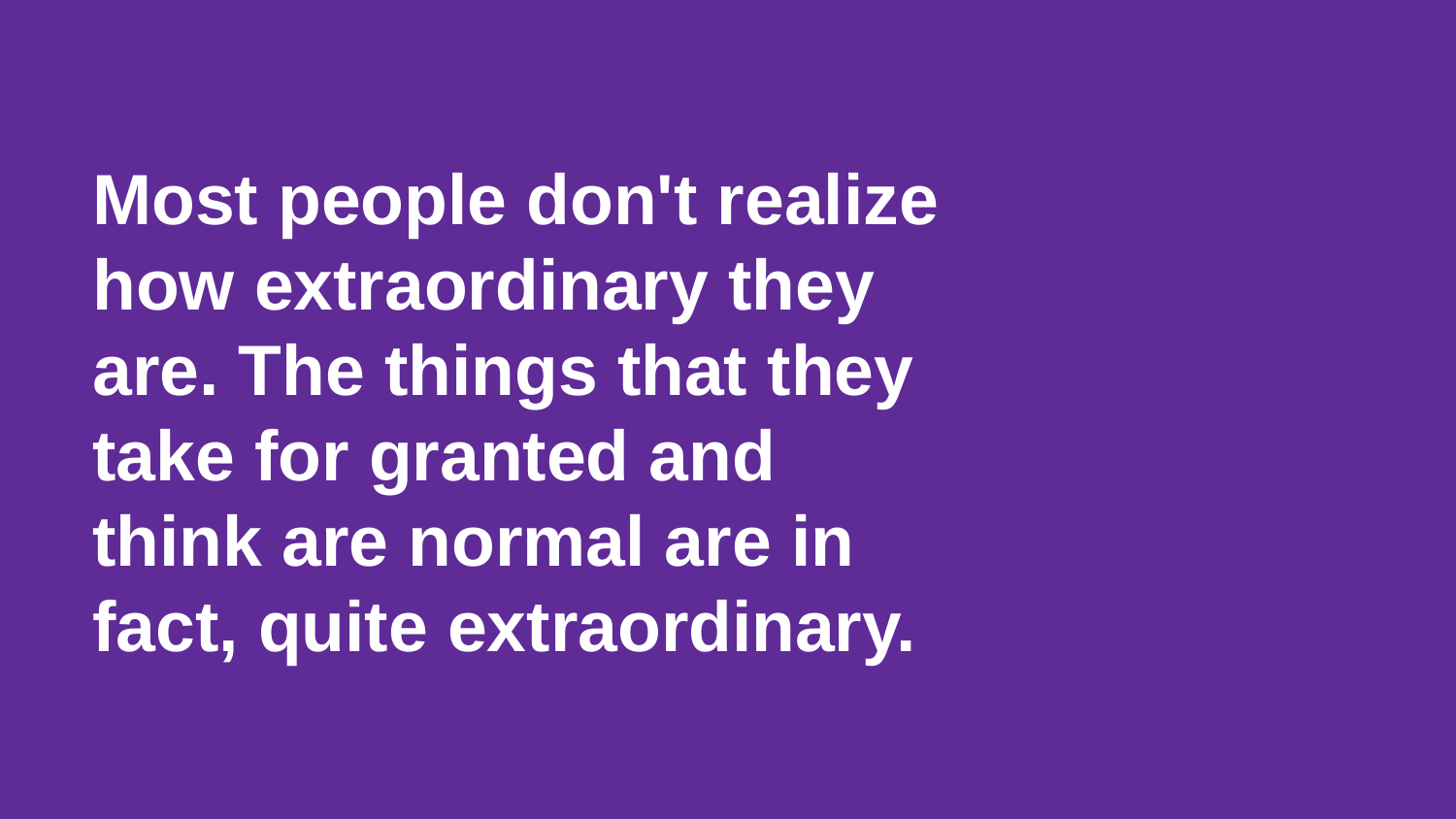

# Most people don't realize how extraordinary they are. The things that they take for granted and think are normal are in fact, quite extraordinary.